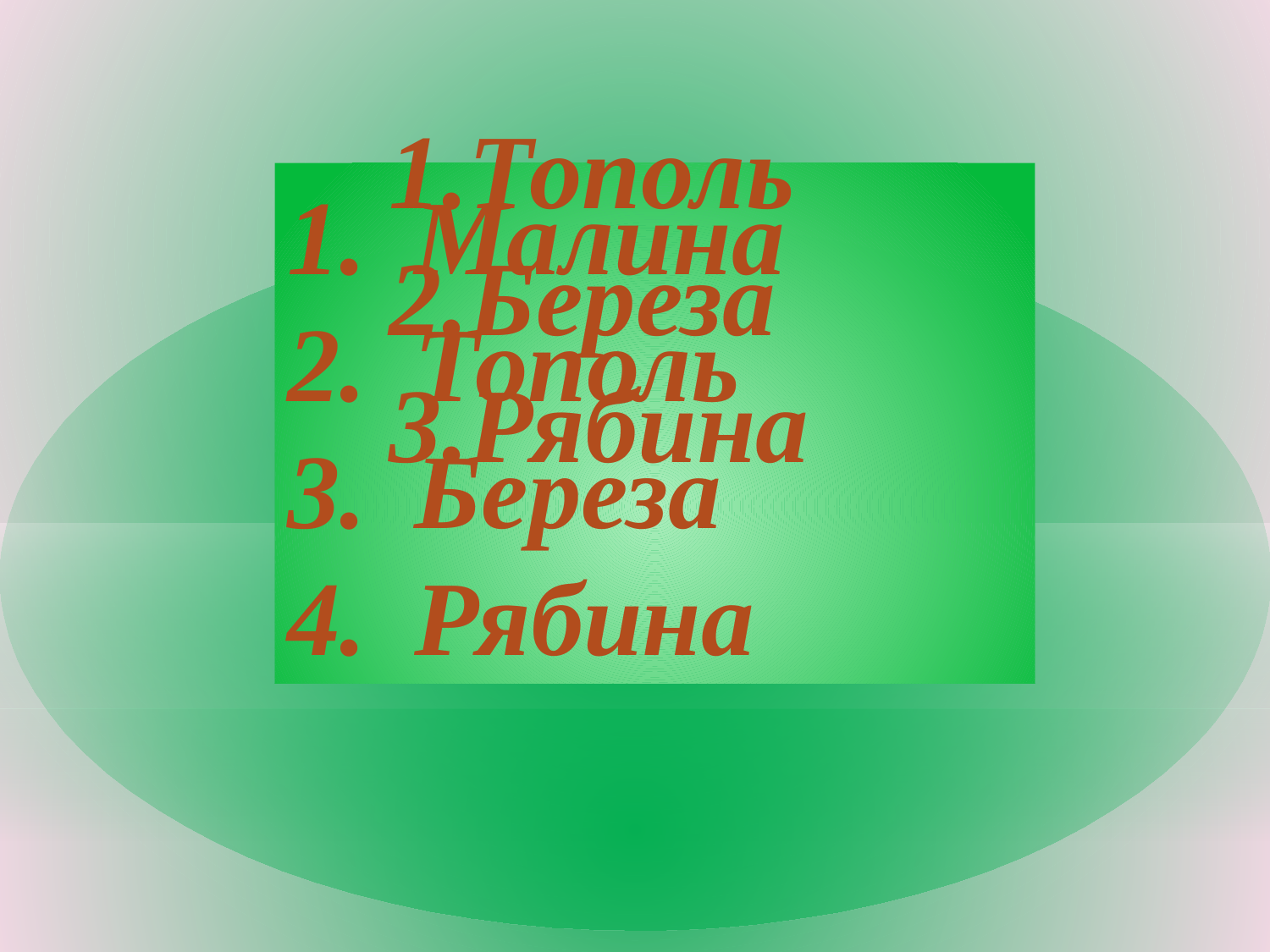

Тополь
Береза
Рябина
Малина
Тополь
Береза
Рябина